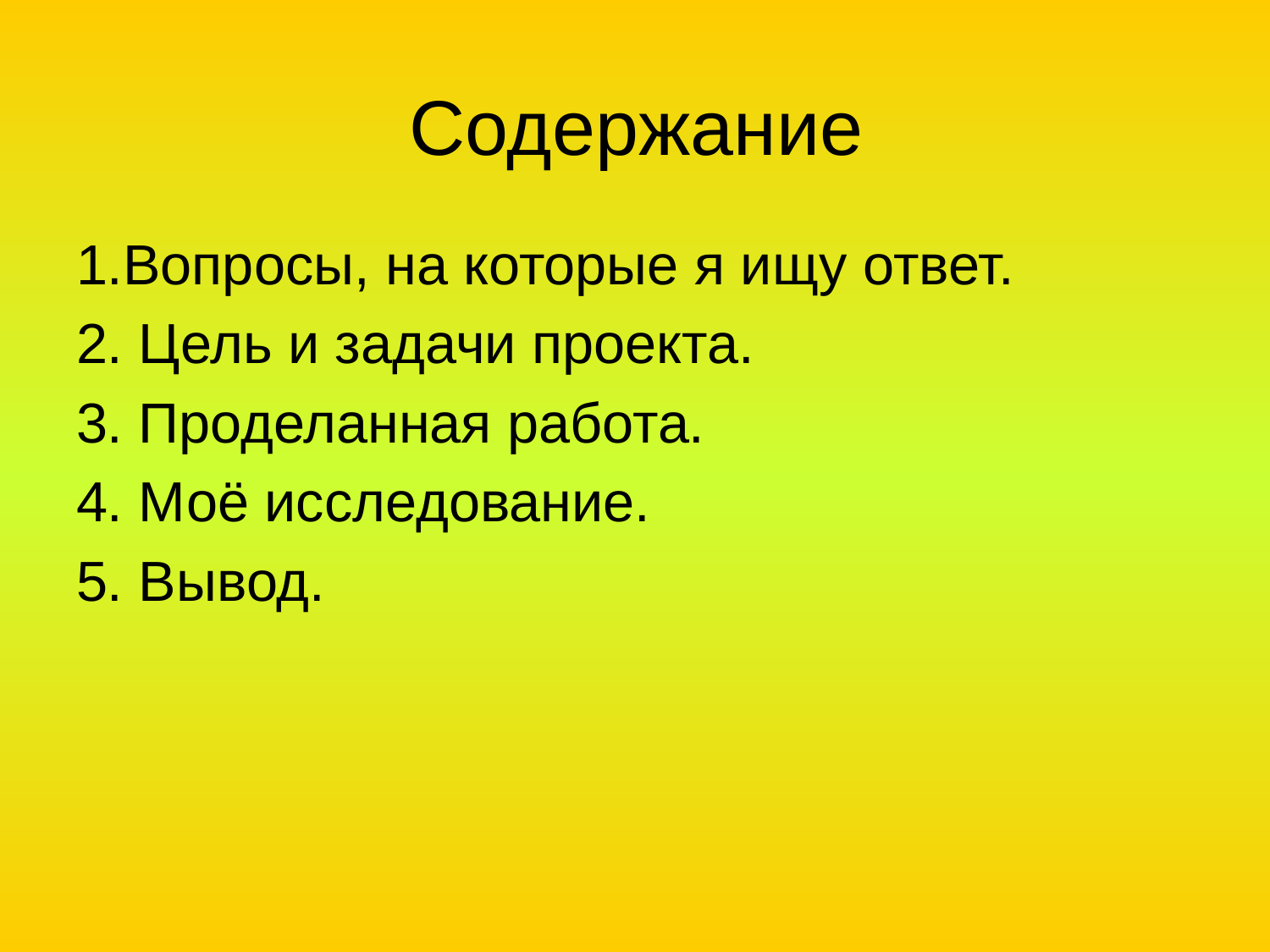

# Содержание
1.Вопросы, на которые я ищу ответ.
2. Цель и задачи проекта.
3. Проделанная работа.
4. Моё исследование.
5. Вывод.